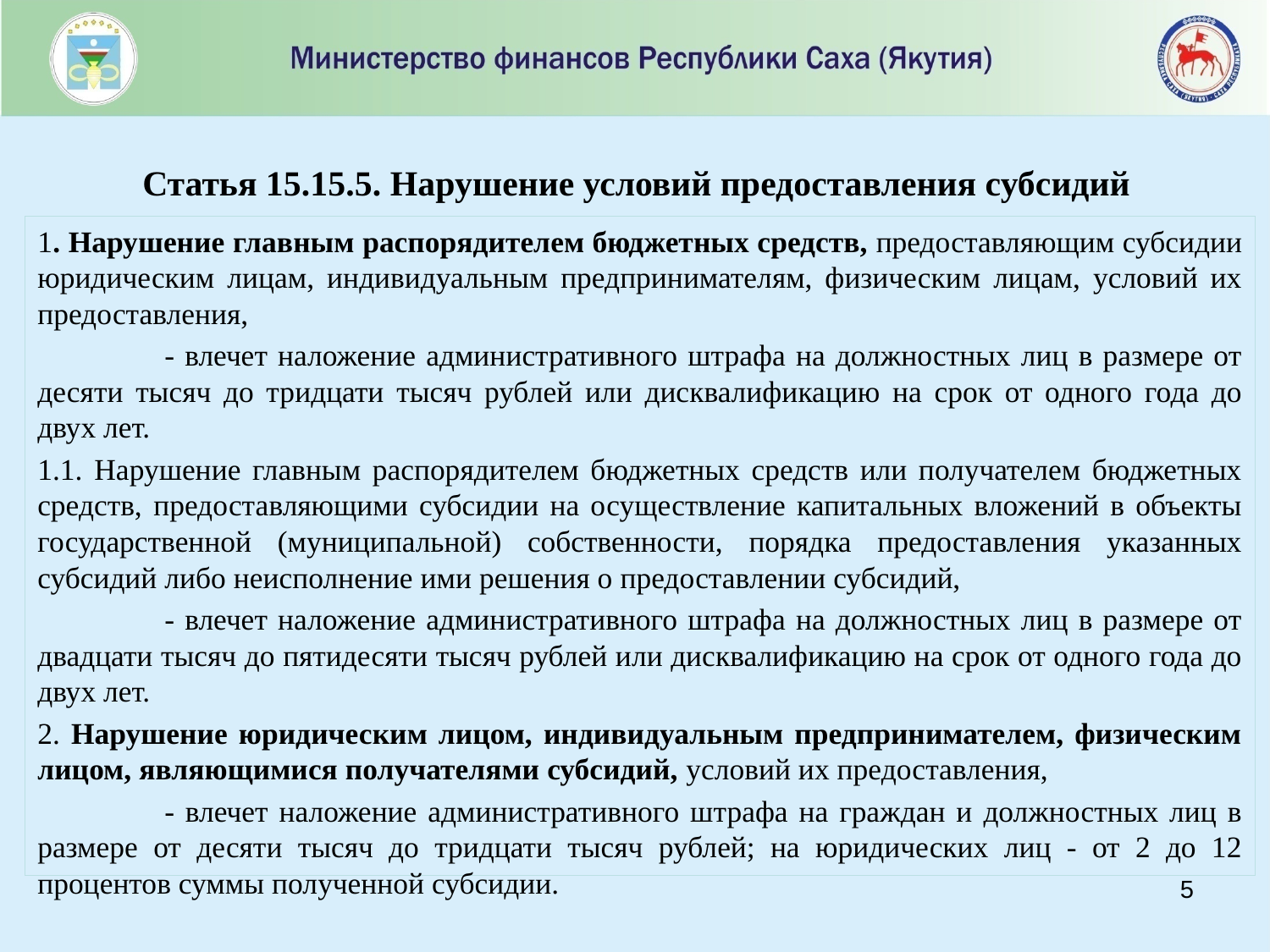

# Статья 15.15.5. Нарушение условий предоставления субсидий
1. Нарушение главным распорядителем бюджетных средств, предоставляющим субсидии юридическим лицам, индивидуальным предпринимателям, физическим лицам, условий их предоставления,
	- влечет наложение административного штрафа на должностных лиц в размере от десяти тысяч до тридцати тысяч рублей или дисквалификацию на срок от одного года до двух лет.
1.1. Нарушение главным распорядителем бюджетных средств или получателем бюджетных средств, предоставляющими субсидии на осуществление капитальных вложений в объекты государственной (муниципальной) собственности, порядка предоставления указанных субсидий либо неисполнение ими решения о предоставлении субсидий,
	- влечет наложение административного штрафа на должностных лиц в размере от двадцати тысяч до пятидесяти тысяч рублей или дисквалификацию на срок от одного года до двух лет.
2. Нарушение юридическим лицом, индивидуальным предпринимателем, физическим лицом, являющимися получателями субсидий, условий их предоставления,
	- влечет наложение административного штрафа на граждан и должностных лиц в размере от десяти тысяч до тридцати тысяч рублей; на юридических лиц - от 2 до 12 процентов суммы полученной субсидии.
5